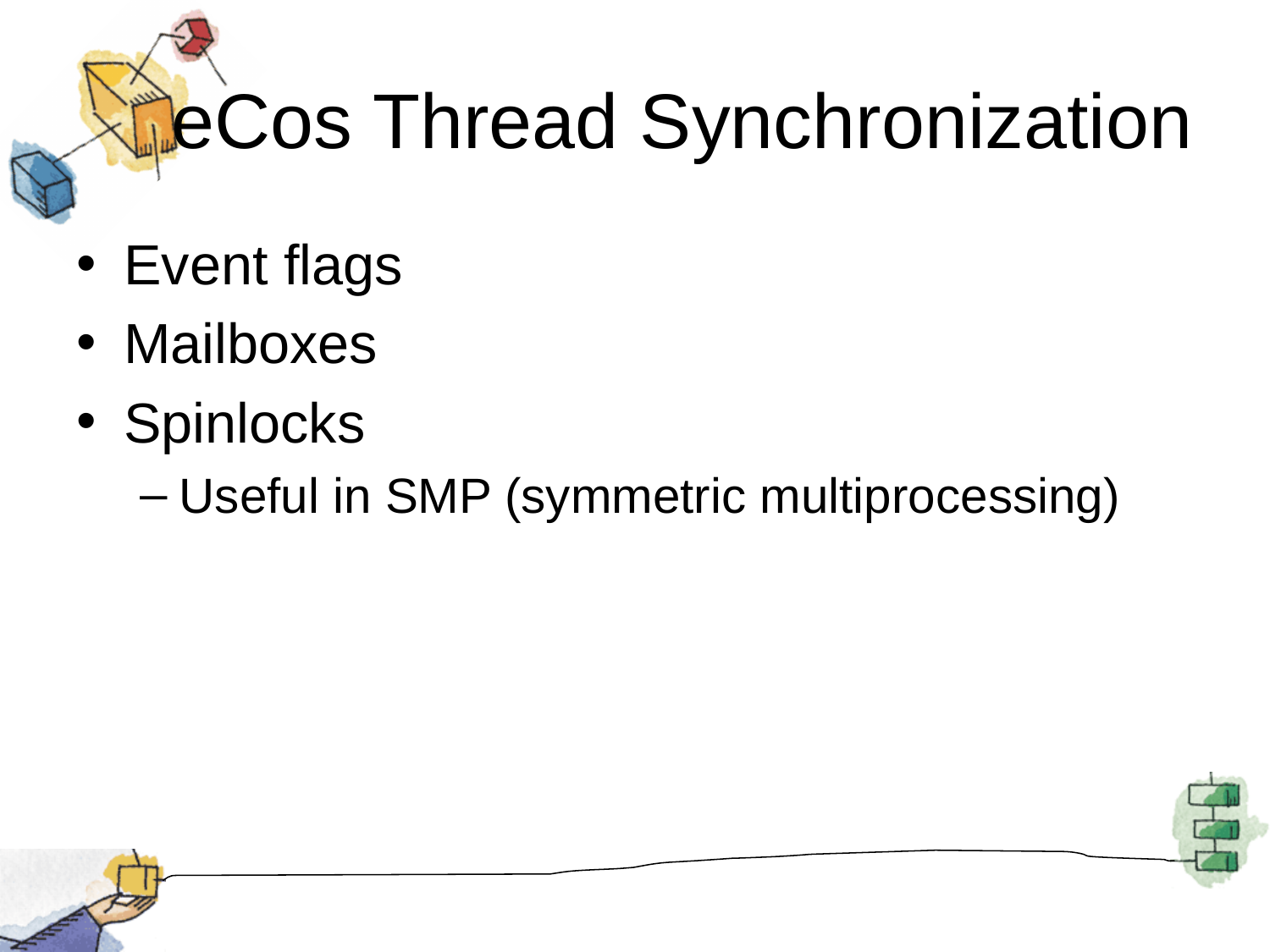

# eCos Thread Synchronization
Event flags
Mailboxes
Spinlocks
Useful in SMP (symmetric multiprocessing)